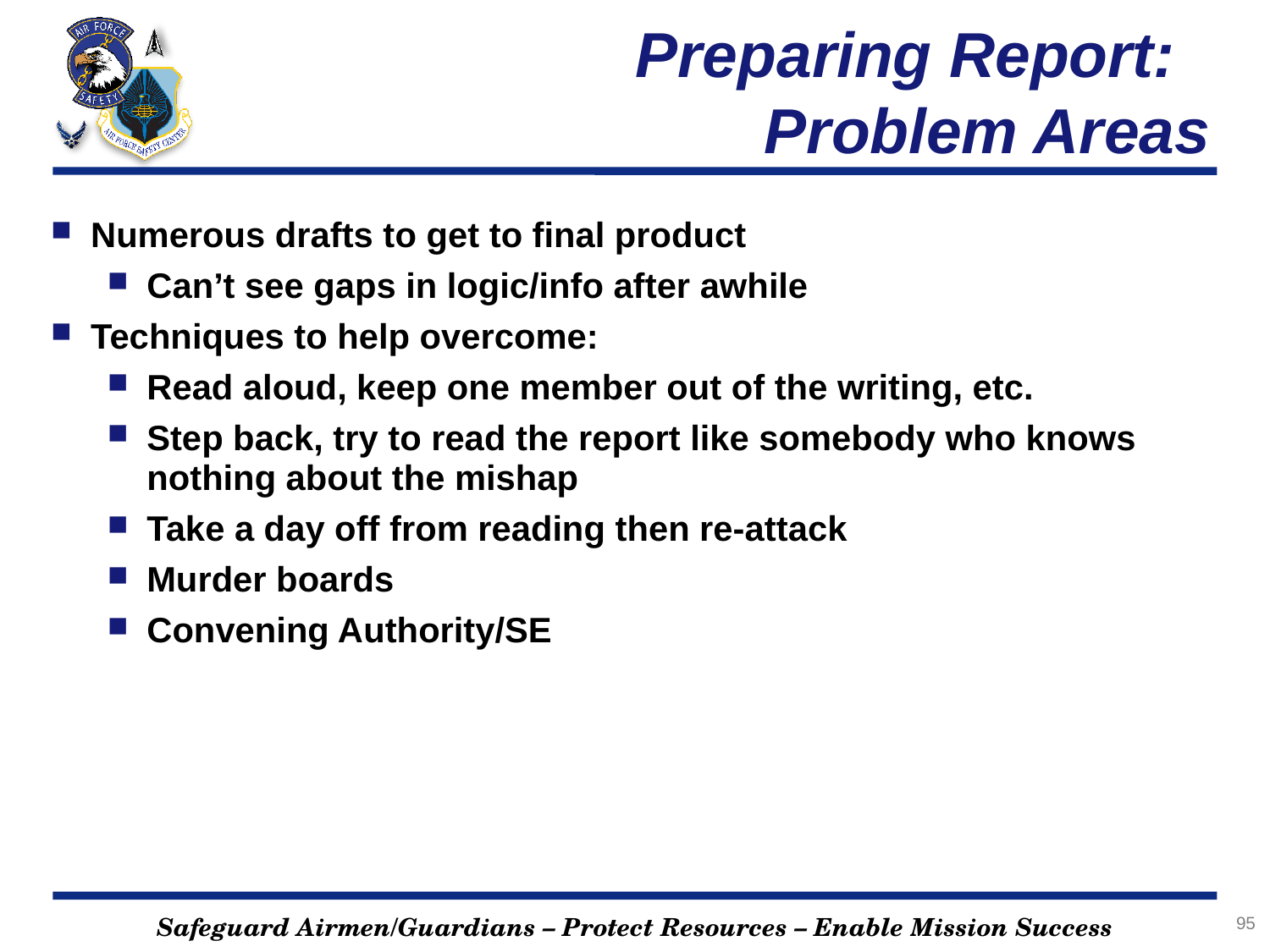

# Preparing Report: Problem Areas
Numerous drafts to get to final product
Can’t see gaps in logic/info after awhile
Techniques to help overcome:
Read aloud, keep one member out of the writing, etc.
Step back, try to read the report like somebody who knows nothing about the mishap
Take a day off from reading then re-attack
Murder boards
Convening Authority/SE

95